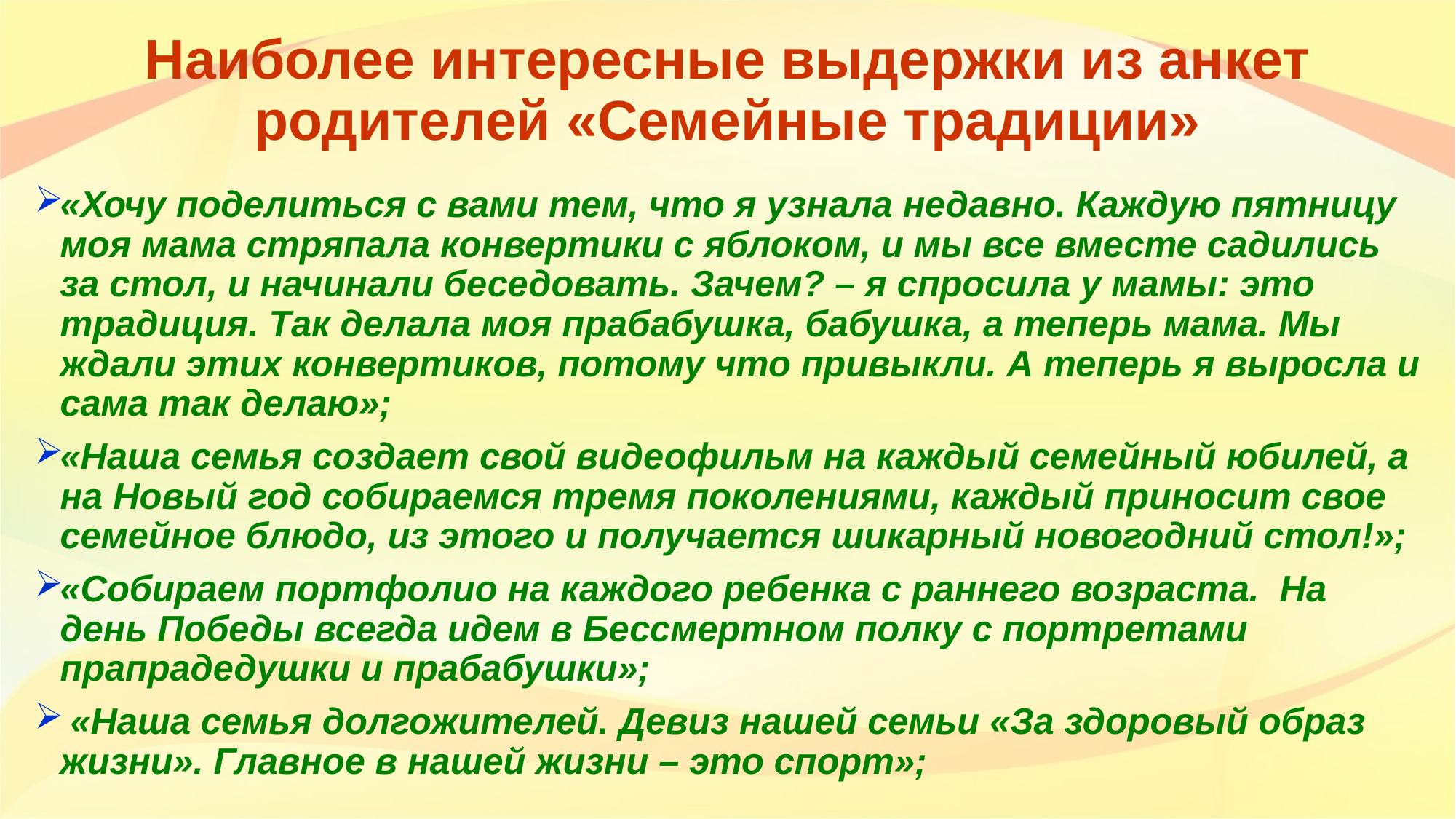

# Наиболее интересные выдержки из анкет родителей «Семейные традиции»
«Хочу поделиться с вами тем, что я узнала недавно. Каждую пятницу моя мама стряпала конвертики с яблоком, и мы все вместе садились за стол, и начинали беседовать. Зачем? – я спросила у мамы: это традиция. Так делала моя прабабушка, бабушка, а теперь мама. Мы ждали этих конвертиков, потому что привыкли. А теперь я выросла и сама так делаю»;
«Наша семья создает свой видеофильм на каждый семейный юбилей, а на Новый год собираемся тремя поколениями, каждый приносит свое семейное блюдо, из этого и получается шикарный новогодний стол!»;
«Собираем портфолио на каждого ребенка с раннего возраста.  На день Победы всегда идем в Бессмертном полку с портретами прапрадедушки и прабабушки»;
 «Наша семья долгожителей. Девиз нашей семьи «За здоровый образ жизни». Главное в нашей жизни – это спорт»;